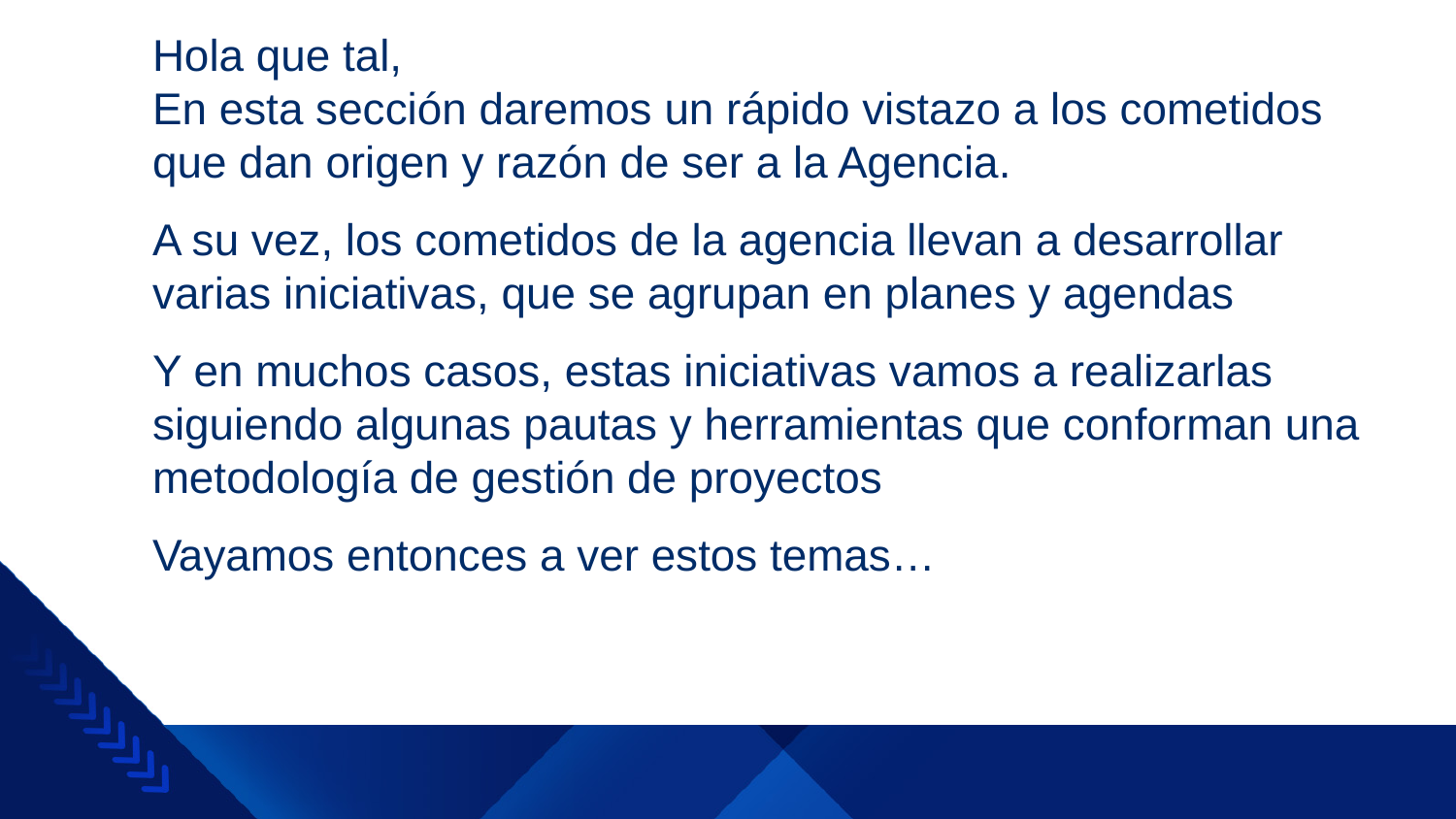

Hola que tal,
En esta sección daremos un rápido vistazo a los cometidos que dan origen y razón de ser a la Agencia.
A su vez, los cometidos de la agencia llevan a desarrollar varias iniciativas, que se agrupan en planes y agendas
Y en muchos casos, estas iniciativas vamos a realizarlas siguiendo algunas pautas y herramientas que conforman una metodología de gestión de proyectos
Vayamos entonces a ver estos temas…